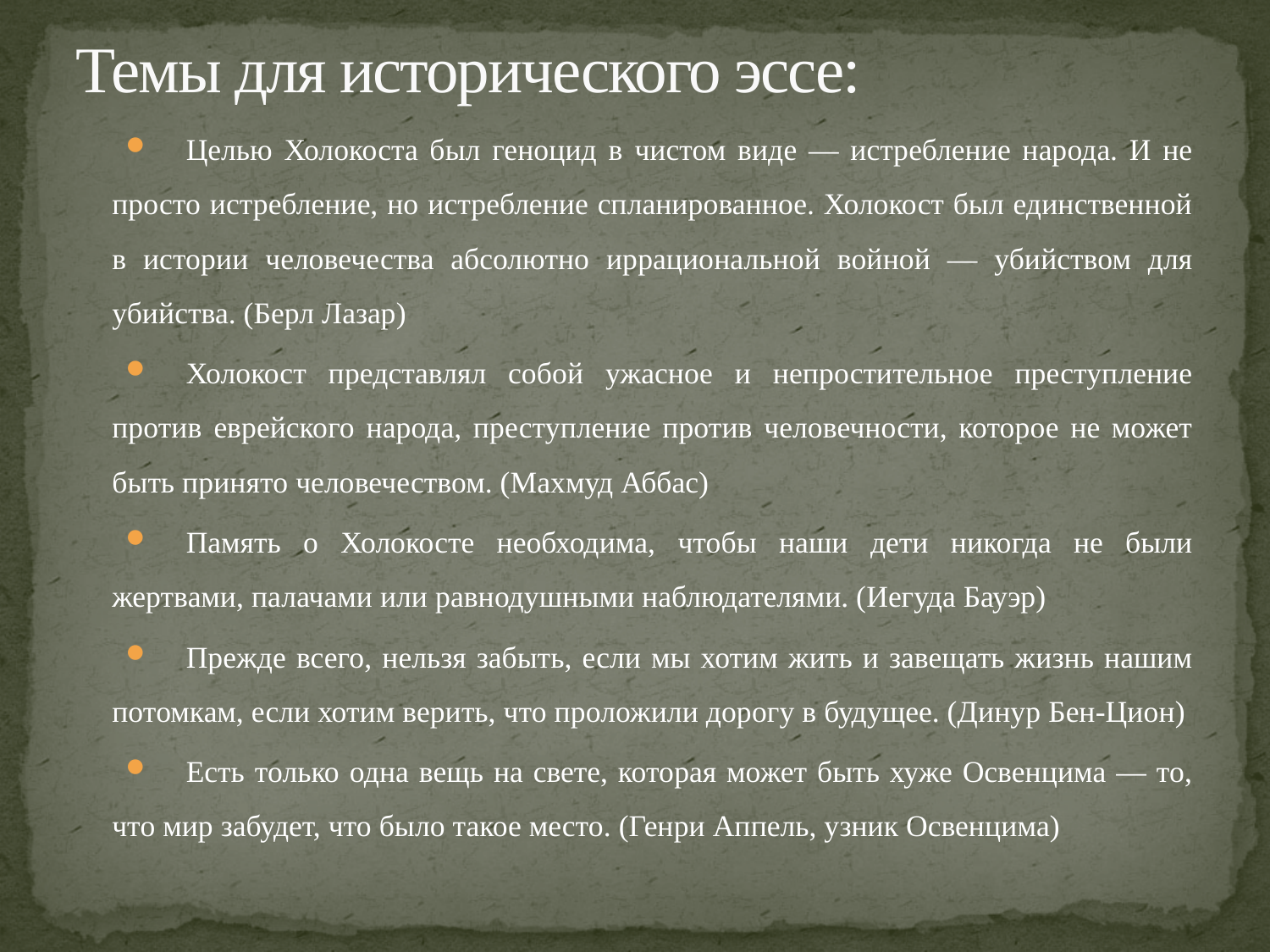

# Темы для исторического эссе:
Целью Холокоста был геноцид в чистом виде — истребление народа. И не просто истребление, но истребление спланированное. Холокост был единственной в истории человечества абсолютно иррациональной войной — убийством для убийства. (Берл Лазар)
Холокост представлял собой ужасное и непростительное преступление против еврейского народа, преступление против человечности, которое не может быть принято человечеством. (Махмуд Аббас)
Память о Холокосте необходима, чтобы наши дети никогда не были жертвами, палачами или равнодушными наблюдателями. (Иегуда Бауэр)
Прежде всего, нельзя забыть, если мы хотим жить и завещать жизнь нашим потомкам, если хотим верить, что проложили дорогу в будущее. (Динур Бен-Цион)
Есть только одна вещь на свете, которая может быть хуже Освенцима — то, что мир забудет, что было такое место. (Генри Аппель, узник Освенцима)